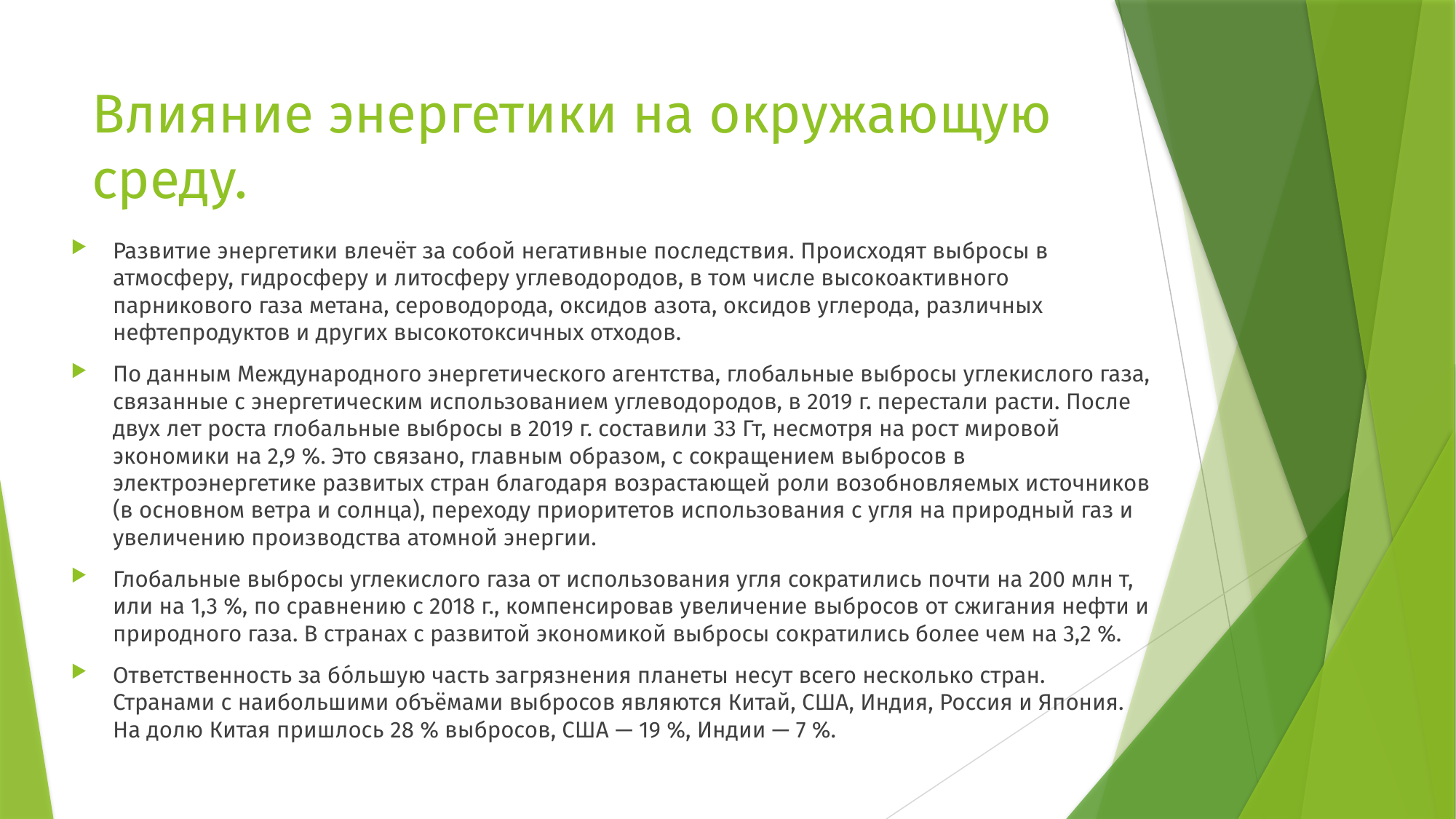

# Влияние энергетики на окружающую среду.
Развитие энергетики влечёт за собой негативные последствия. Происходят выбросы в атмосферу, гидросферу и литосферу углеводородов, в том числе высокоактивного парникового газа метана, сероводорода, оксидов азота, оксидов углерода, различных нефтепродуктов и других высокотоксичных отходов.
По данным Международного энергетического агентства, глобальные выбросы углекислого газа, связанные с энергетическим использованием углеводородов, в 2019 г. перестали расти. После двух лет роста глобальные выбросы в 2019 г. составили 33 Гт, несмотря на рост мировой экономики на 2,9 %. Это связано, главным образом, с сокращением выбросов в электроэнергетике развитых стран благодаря возрастающей роли возобновляемых источников (в основном ветра и солнца), переходу приоритетов использования с угля на природный газ и увеличению производства атомной энергии.
Глобальные выбросы углекислого газа от использования угля сократились почти на 200 млн т, или на 1,3 %, по сравнению с 2018 г., компенсировав увеличение выбросов от сжигания нефти и природного газа. В странах с развитой экономикой выбросы сократились более чем на 3,2 %.
Ответственность за бо́льшую часть загрязнения планеты несут всего несколько стран. Странами с наибольшими объёмами выбросов являются Китай, США, Индия, Россия и Япония. На долю Китая пришлось 28 % выбросов, США — 19 %, Индии — 7 %.